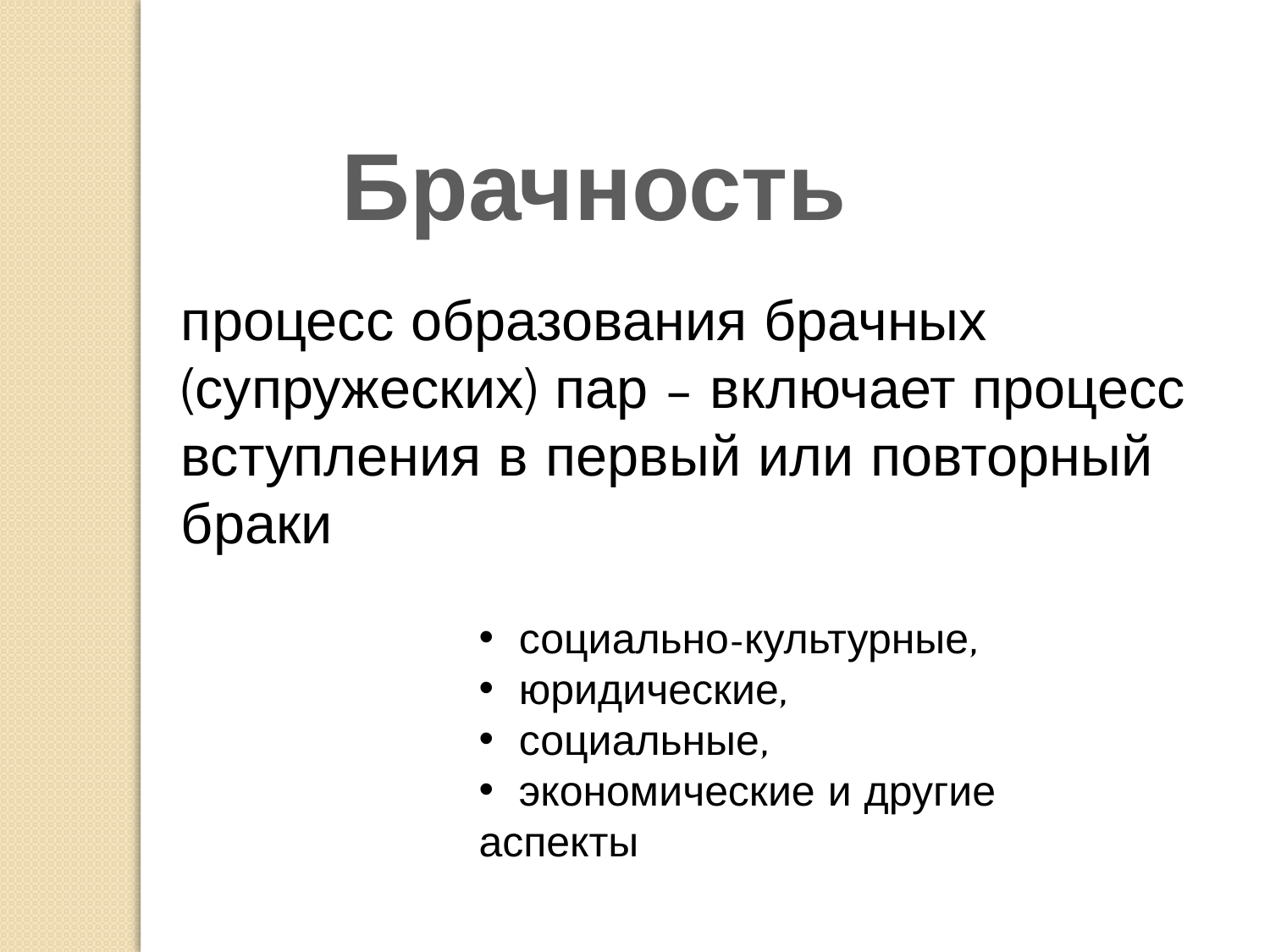

Брачность
процесс образования брачных (супружеских) пар – включает процесс вступления в первый или повторный браки
  социально-культурные,
  юридические,
  социальные,
  экономические и другие аспекты